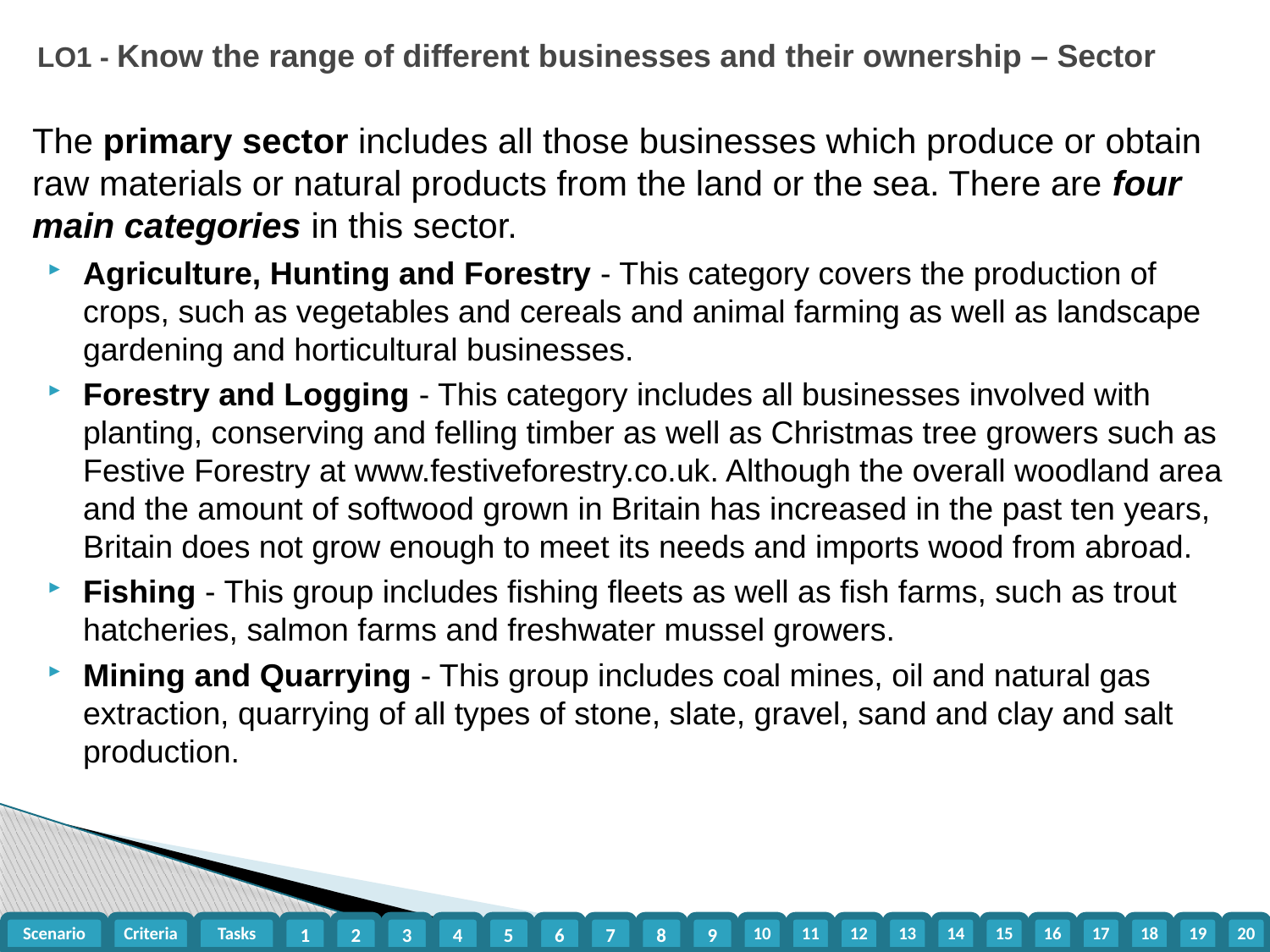

LO1 - Know the range of different businesses and their ownership – Sector
The primary sector includes all those businesses which produce or obtain raw materials or natural products from the land or the sea. There are four main categories in this sector.
Agriculture, Hunting and Forestry - This category covers the production of crops, such as vegetables and cereals and animal farming as well as landscape gardening and horticultural businesses.
Forestry and Logging - This category includes all businesses involved with planting, conserving and felling timber as well as Christmas tree growers such as Festive Forestry at www.festiveforestry.co.uk. Although the overall woodland area and the amount of softwood grown in Britain has increased in the past ten years, Britain does not grow enough to meet its needs and imports wood from abroad.
Fishing - This group includes fishing fleets as well as fish farms, such as trout hatcheries, salmon farms and freshwater mussel growers.
Mining and Quarrying - This group includes coal mines, oil and natural gas extraction, quarrying of all types of stone, slate, gravel, sand and clay and salt production.